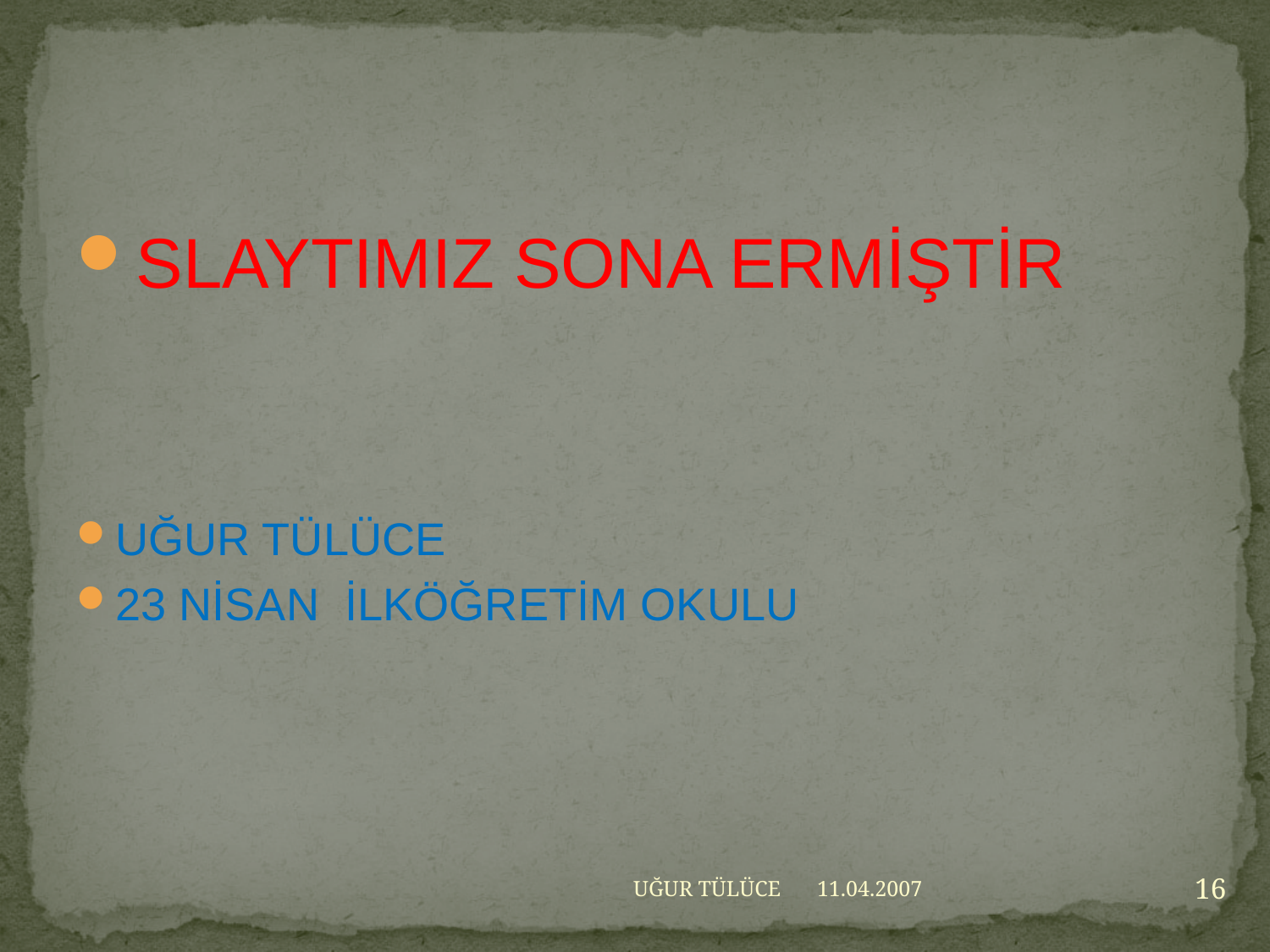

#
SLAYTIMIZ SONA ERMİŞTİR

UĞUR TÜLÜCE
23 NİSAN  İLKÖĞRETİM OKULU
16
UĞUR TÜLÜCE
11.04.2007